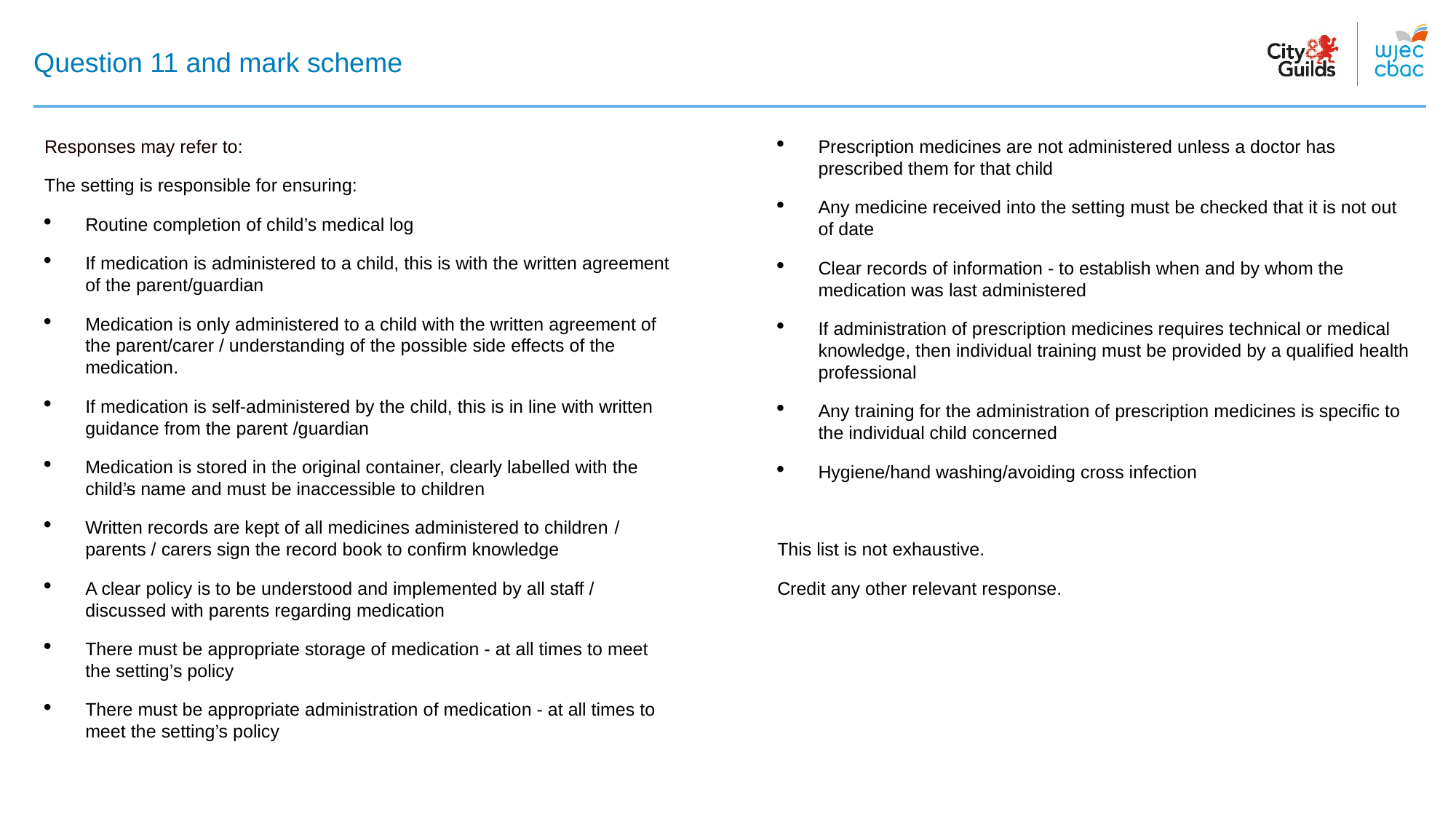

# Question 11 and mark scheme
Responses may refer to:
The setting is responsible for ensuring:
Routine completion of child’s medical log
If medication is administered to a child, this is with the written agreement of the parent/guardian
Medication is only administered to a child with the written agreement of the parent/carer / understanding of the possible side effects of the medication.
If medication is self-administered by the child, this is in line with written guidance from the parent /guardian
Medication is stored in the original container, clearly labelled with the child’s name and must be inaccessible to children
Written records are kept of all medicines administered to children / parents / carers sign the record book to confirm knowledge
A clear policy is to be understood and implemented by all staff / discussed with parents regarding medication
There must be appropriate storage of medication - at all times to meet the setting’s policy
There must be appropriate administration of medication - at all times to meet the setting’s policy

Prescription medicines are not administered unless a doctor has prescribed them for that child
Any medicine received into the setting must be checked that it is not out of date
Clear records of information - to establish when and by whom the medication was last administered
If administration of prescription medicines requires technical or medical knowledge, then individual training must be provided by a qualified health professional
Any training for the administration of prescription medicines is specific to the individual child concerned
Hygiene/hand washing/avoiding cross infection

This list is not exhaustive.
Credit any other relevant response.